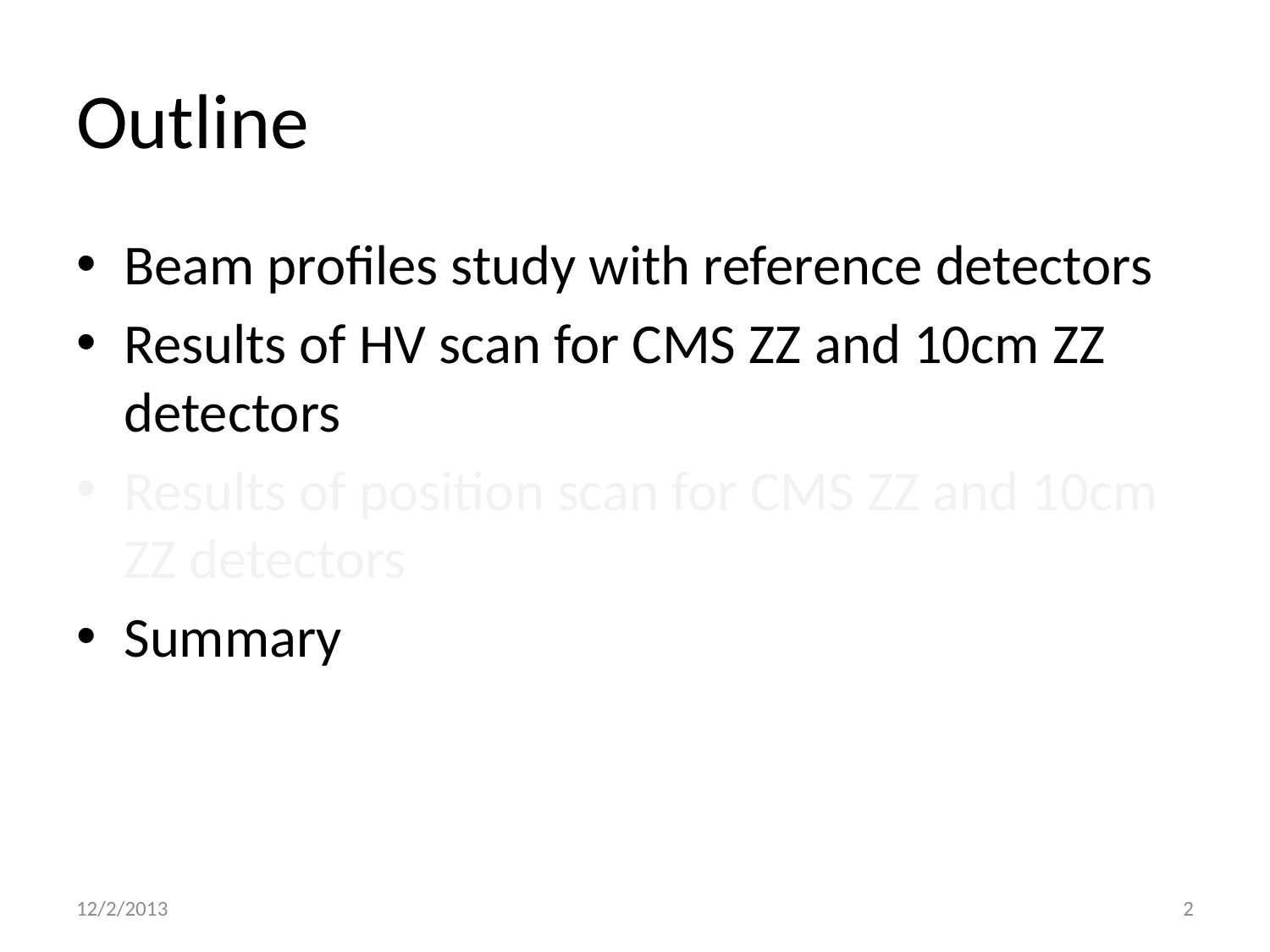

# Outline
Beam profiles study with reference detectors
Results of HV scan for CMS ZZ and 10cm ZZ detectors
Results of position scan for CMS ZZ and 10cm ZZ detectors
Summary
12/2/2013
2